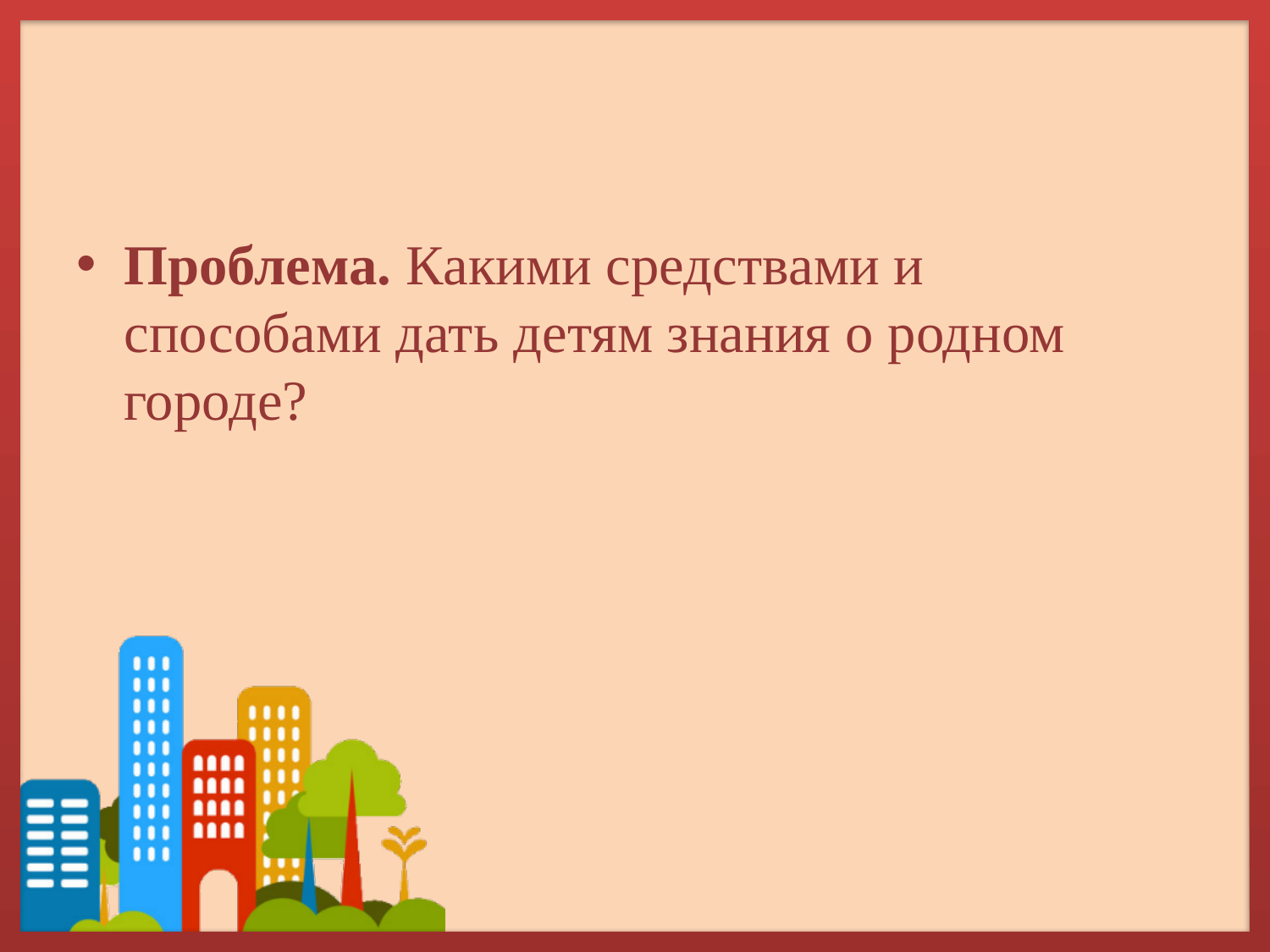

Проблема. Какими средствами и способами дать детям знания о родном городе?